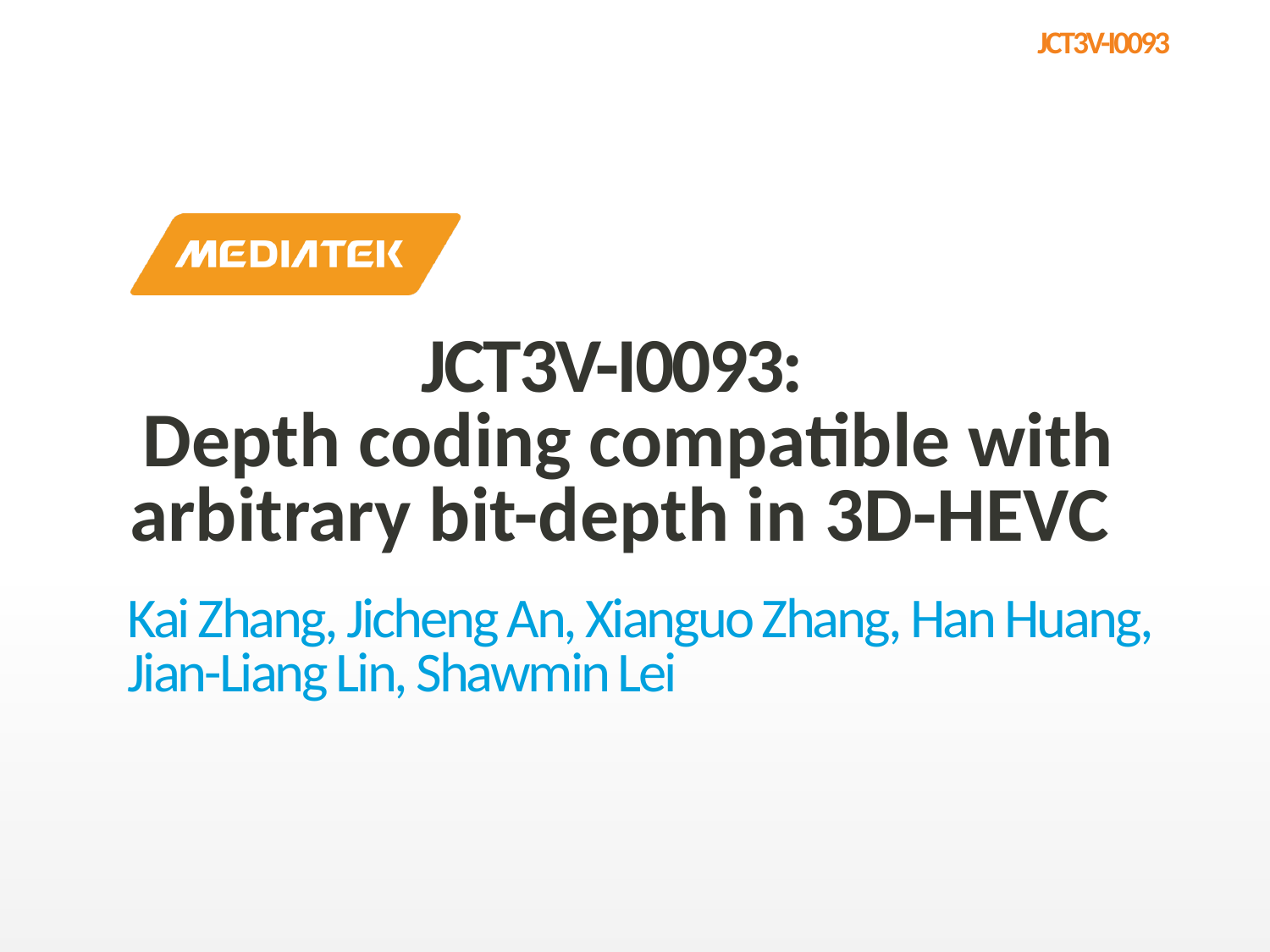

JCT3V-I0093:
 Depth coding compatible with arbitrary bit-depth in 3D-HEVC
Kai Zhang, Jicheng An, Xianguo Zhang, Han Huang, Jian-Liang Lin, Shawmin Lei